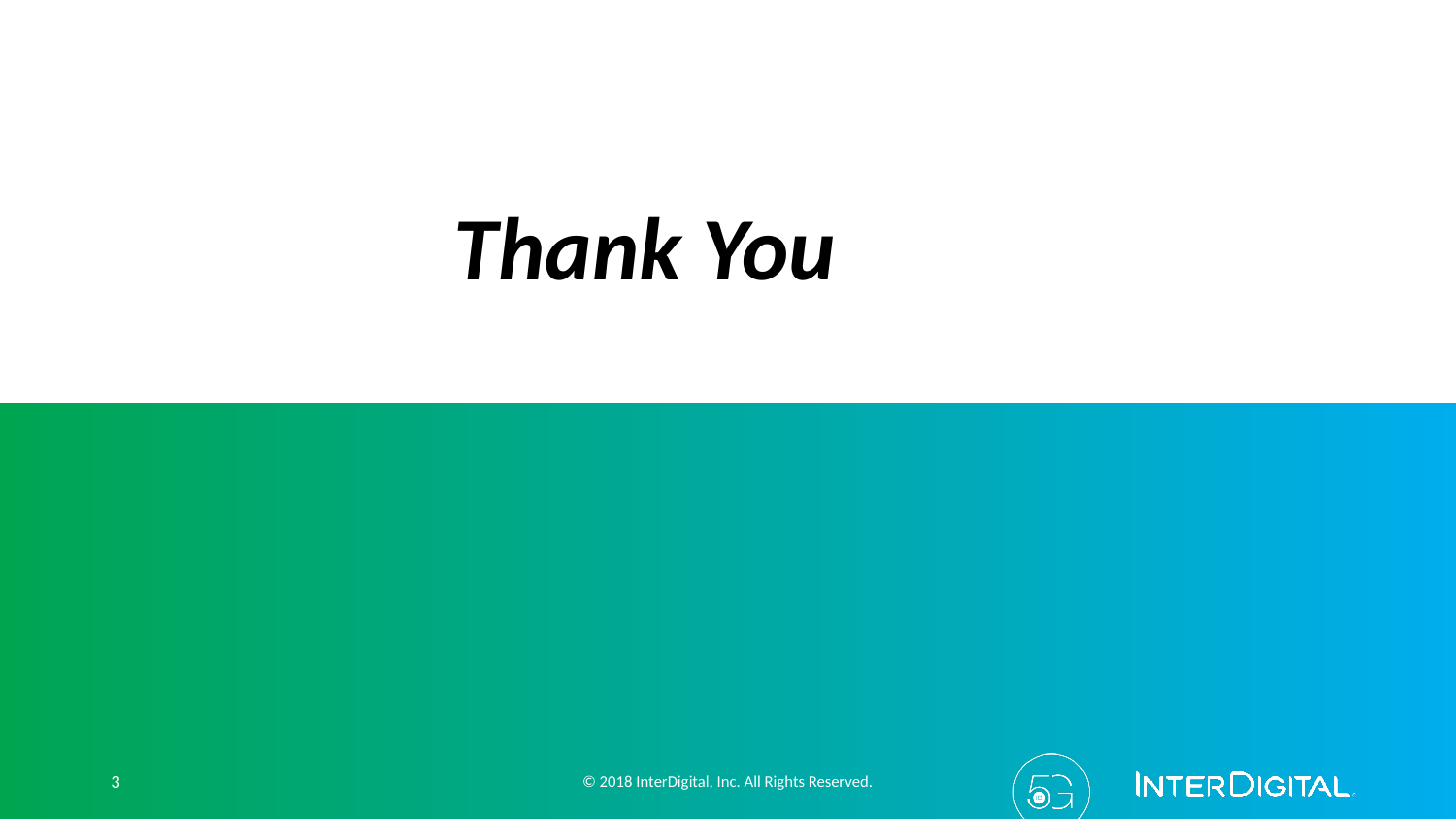

# Thank You
3
© 2018 InterDigital, Inc. All Rights Reserved.